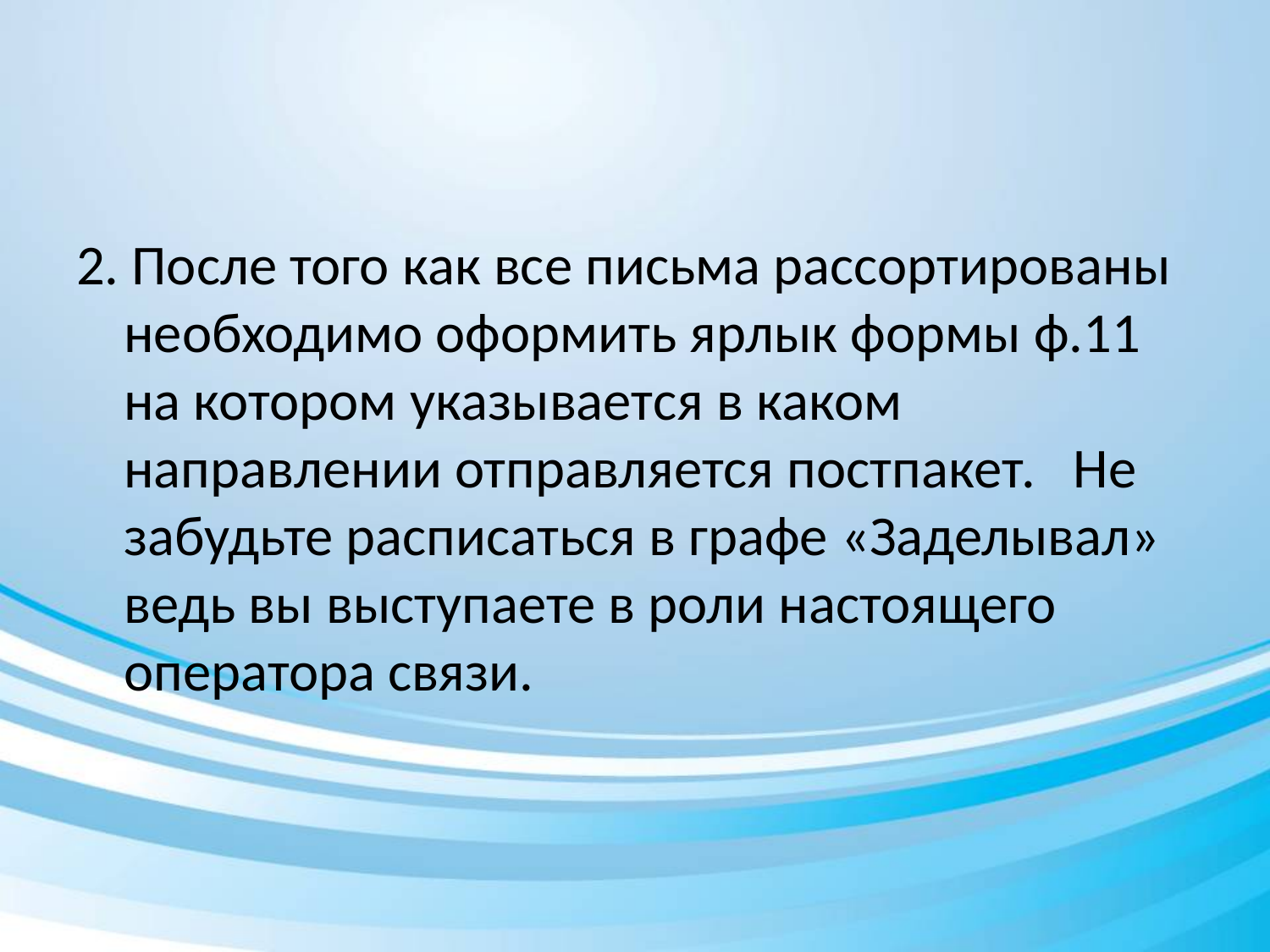

#
2. После того как все письма рассортированы необходимо оформить ярлык формы ф.11 на котором указывается в каком направлении отправляется постпакет.   Не забудьте расписаться в графе «Заделывал» ведь вы выступаете в роли настоящего оператора связи.